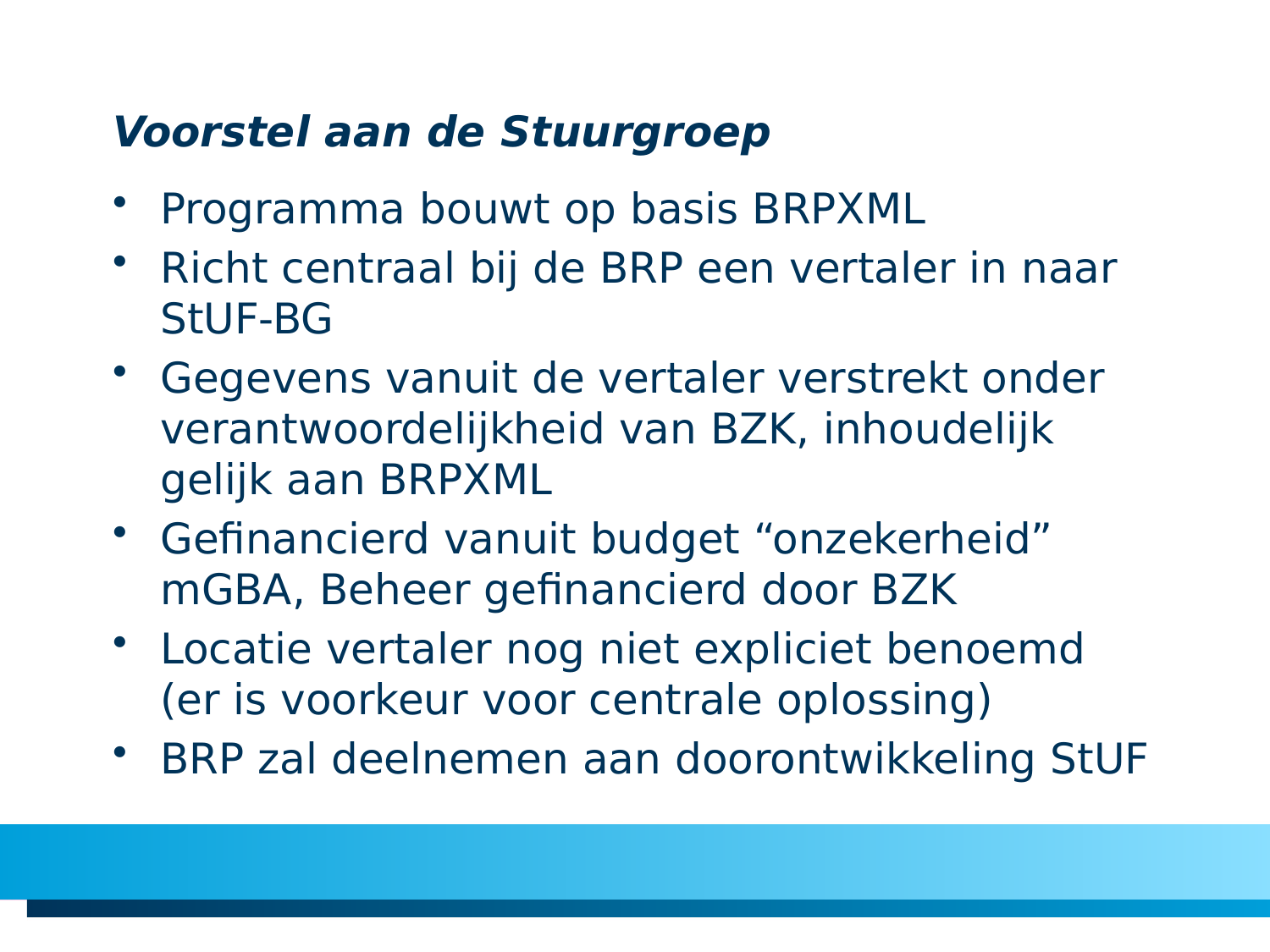

# Voorstel aan de Stuurgroep
Programma bouwt op basis BRPXML
Richt centraal bij de BRP een vertaler in naar StUF-BG
Gegevens vanuit de vertaler verstrekt onder verantwoordelijkheid van BZK, inhoudelijk gelijk aan BRPXML
Gefinancierd vanuit budget “onzekerheid” mGBA, Beheer gefinancierd door BZK
Locatie vertaler nog niet expliciet benoemd (er is voorkeur voor centrale oplossing)
BRP zal deelnemen aan doorontwikkeling StUF